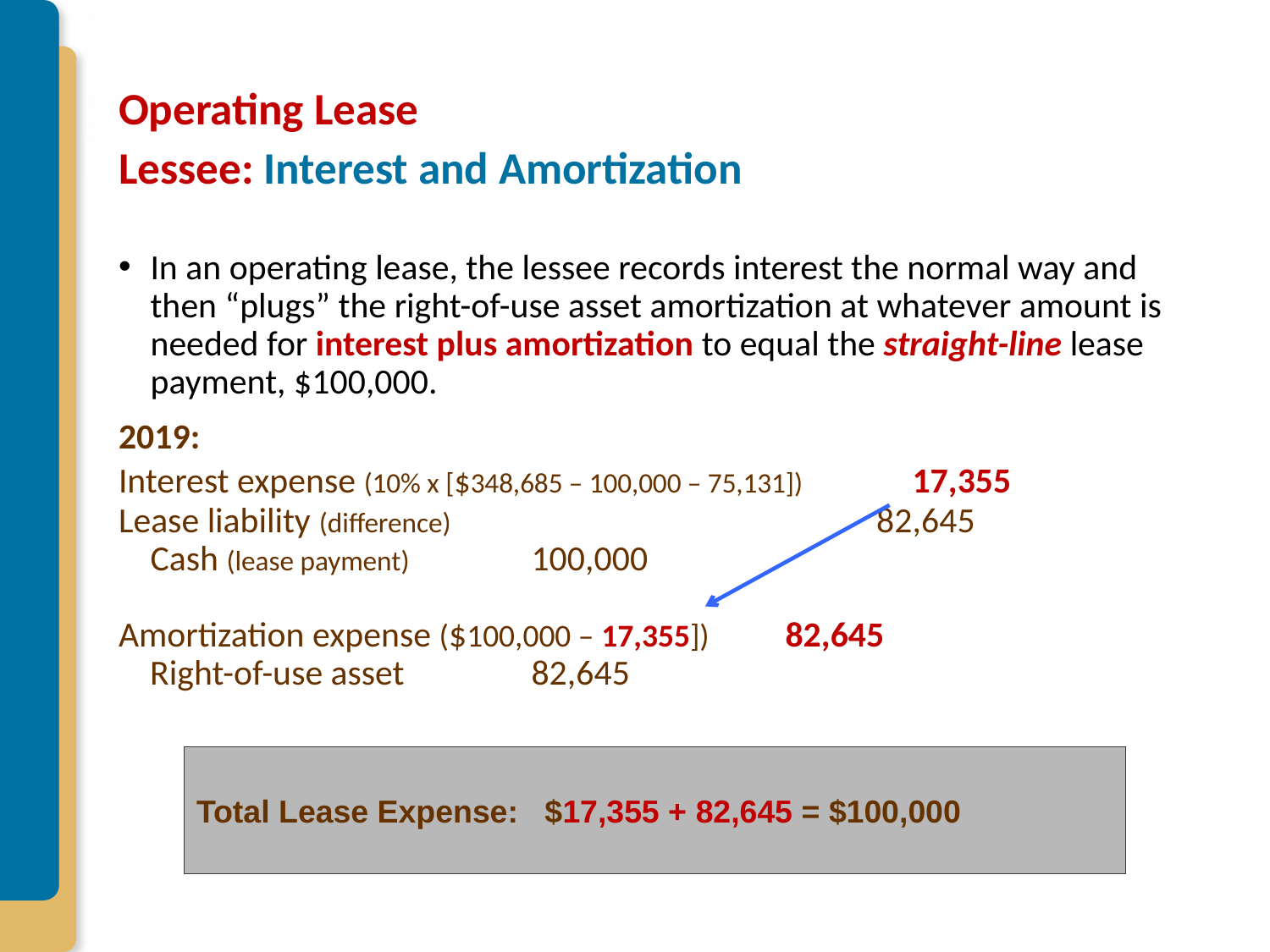

# Operating Lease Lessee: Interest and Amortization

In an operating lease, the lessee records interest the normal way and then “plugs” the right-of-use asset amortization at whatever amount is needed for interest plus amortization to equal the straight-line lease payment, $100,000.

2019:
Interest expense (10% x [$348,685 – 100,000 – 75,131])	17,355
Lease liability (difference)                                                                   82,645
Cash (lease payment)   	100,000

Amortization expense ($100,000 – 17,355]) 	82,645
Right-of-use asset  	82,645

Total Lease Expense:   $17,355 + 82,645 = $100,000